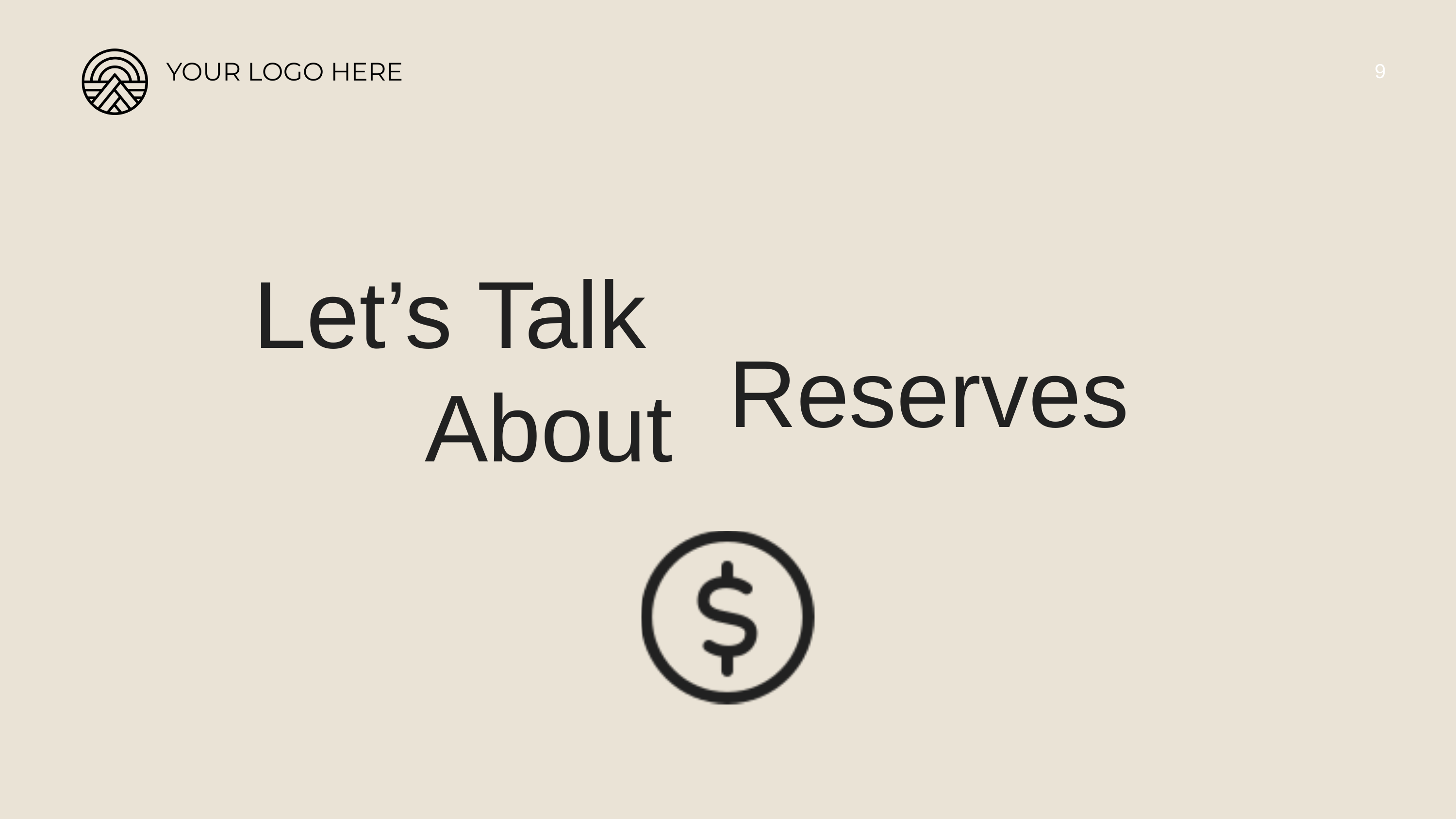

YOUR LOGO HERE
9
Let’s Talk
About
Reserves